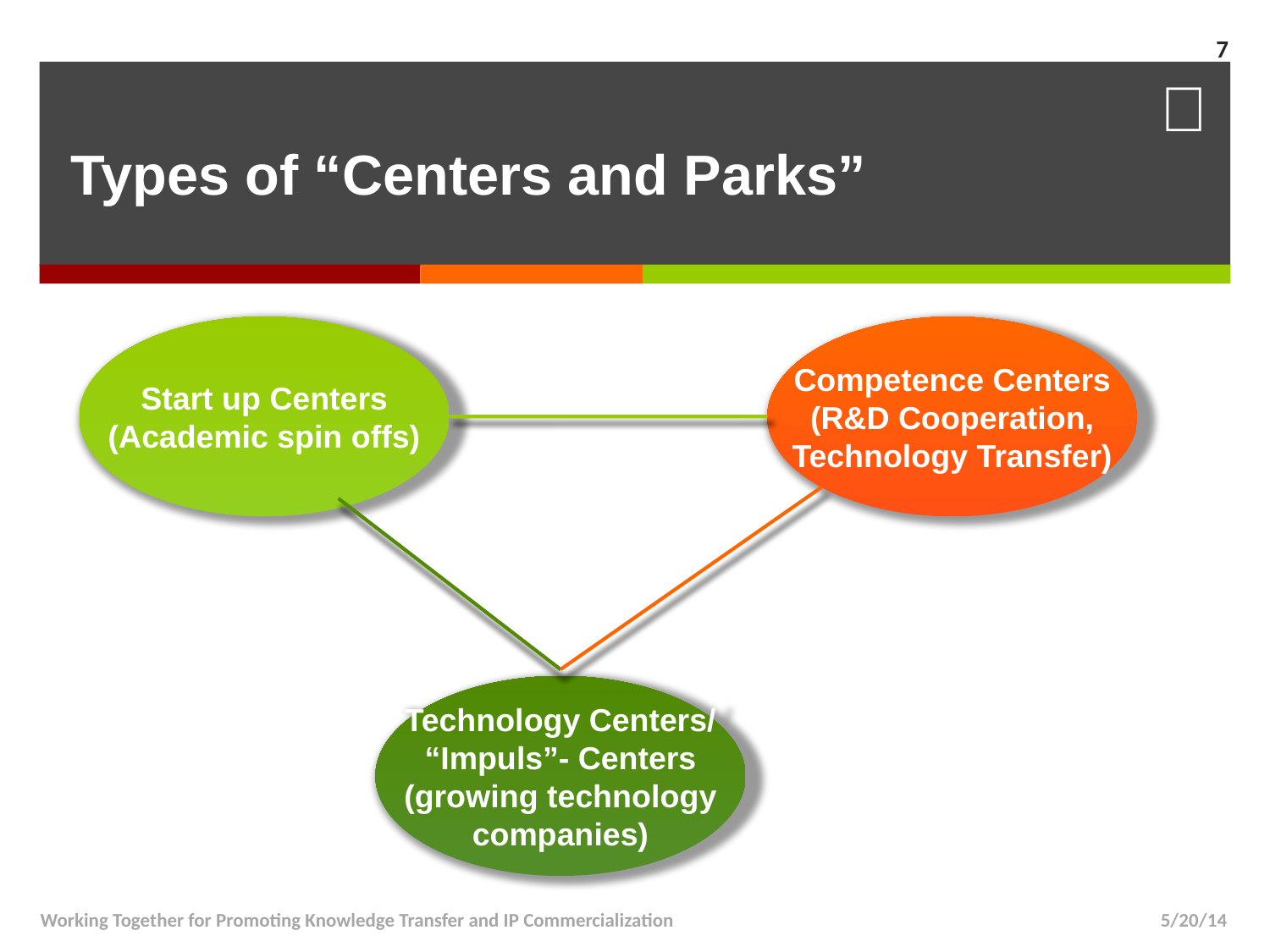

7
# Types of “Centers and Parks”
Start up Centers
(Academic spin offs)
Competence Centers
(R&D Cooperation,
Technology Transfer)
Technology Centers/
“Impuls”- Centers
(growing technology
companies)
Working Together for Promoting Knowledge Transfer and IP Commercialization
5/20/14